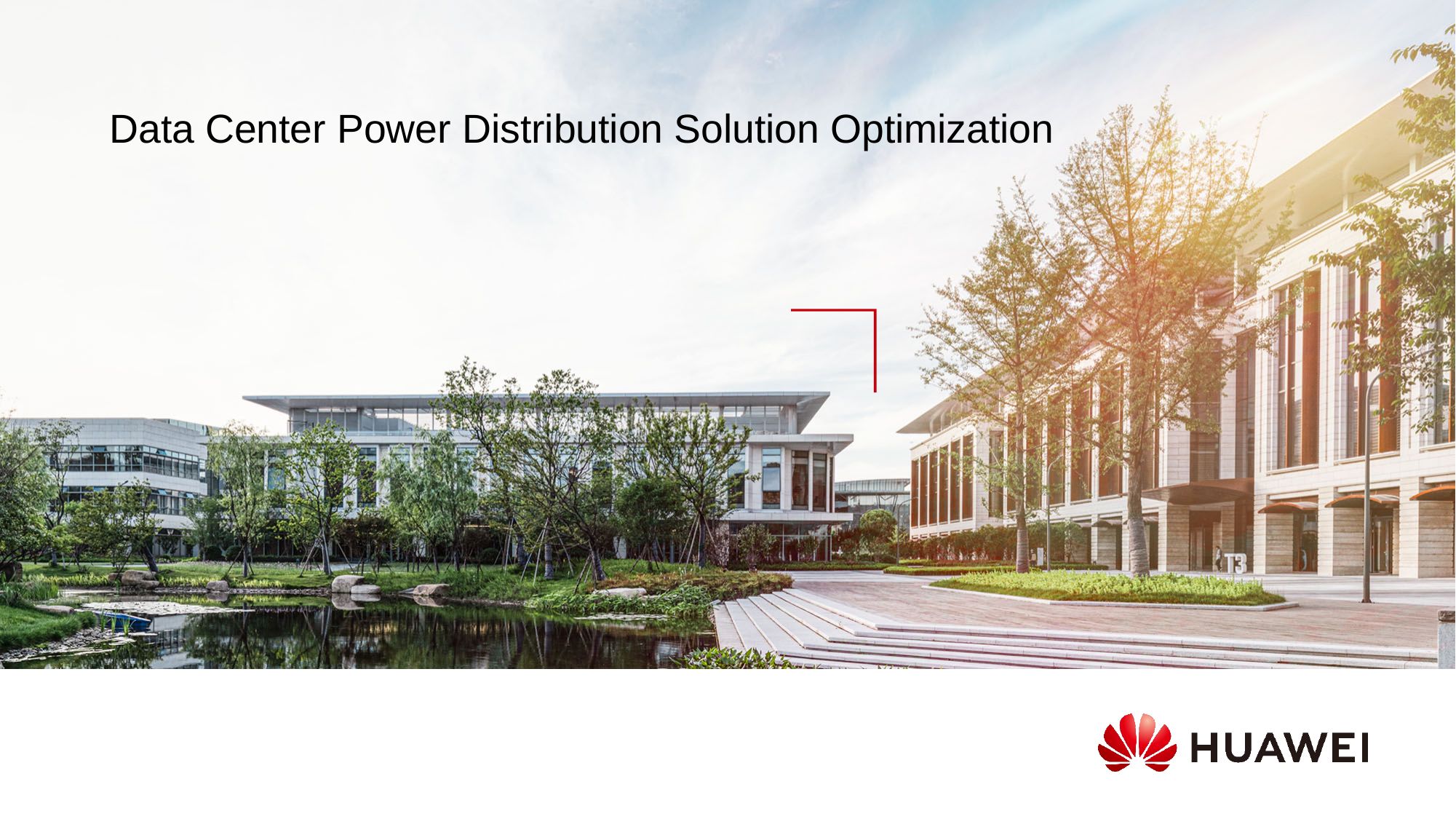

# Data Center Power Distribution Solution Optimization